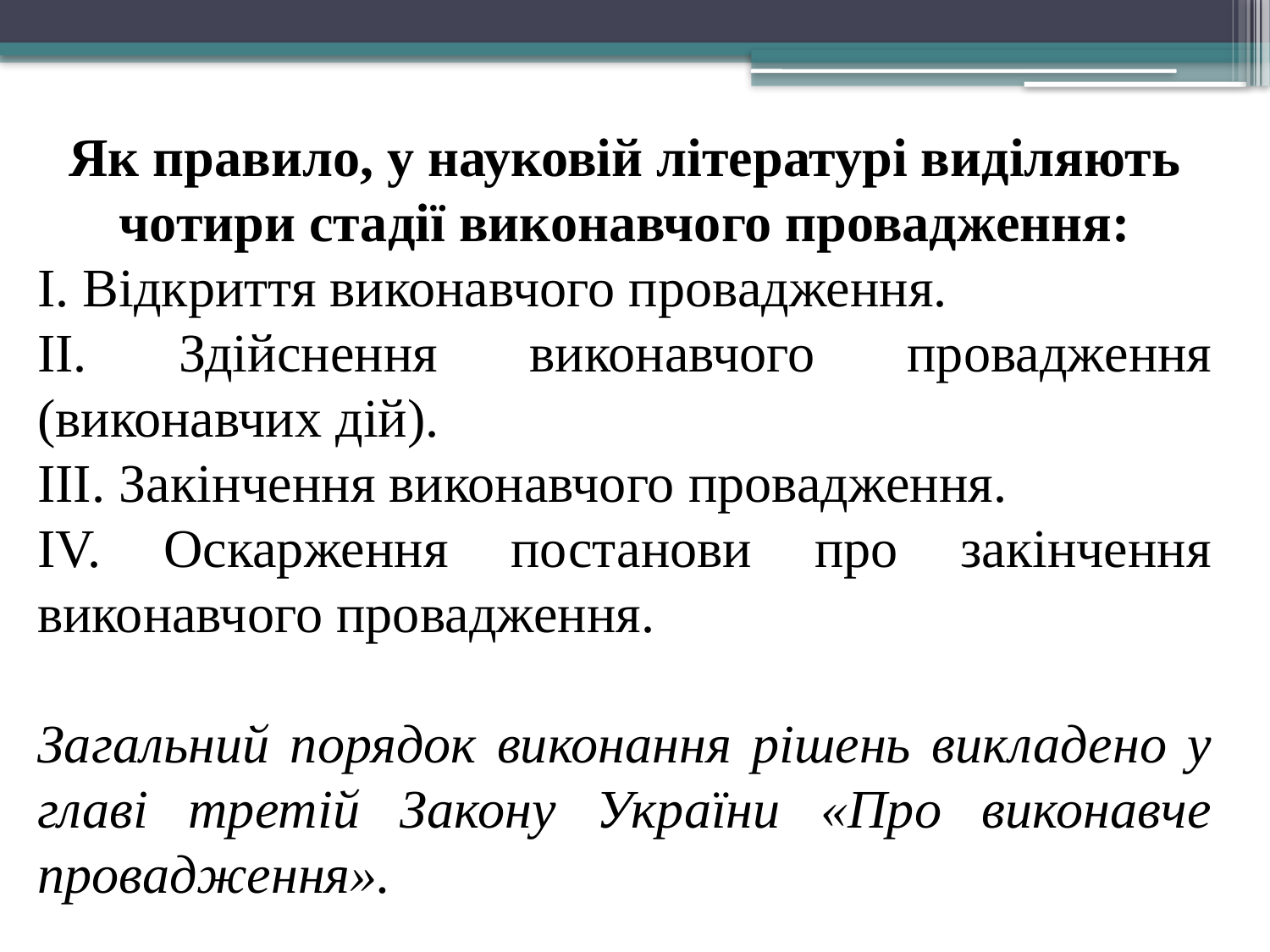

Як правило, у науковій літературі виділяють чотири стадії виконавчого провадження:
I. Відкриття виконавчого провадження.
II. Здійснення виконавчого провадження (виконавчих дій).
III. Закінчення виконавчого провадження.
IV. Оскарження постанови про закінчення виконавчого провадження.

Загальний порядок виконання рішень викладено у главі третій Закону України «Про виконавче провадження».